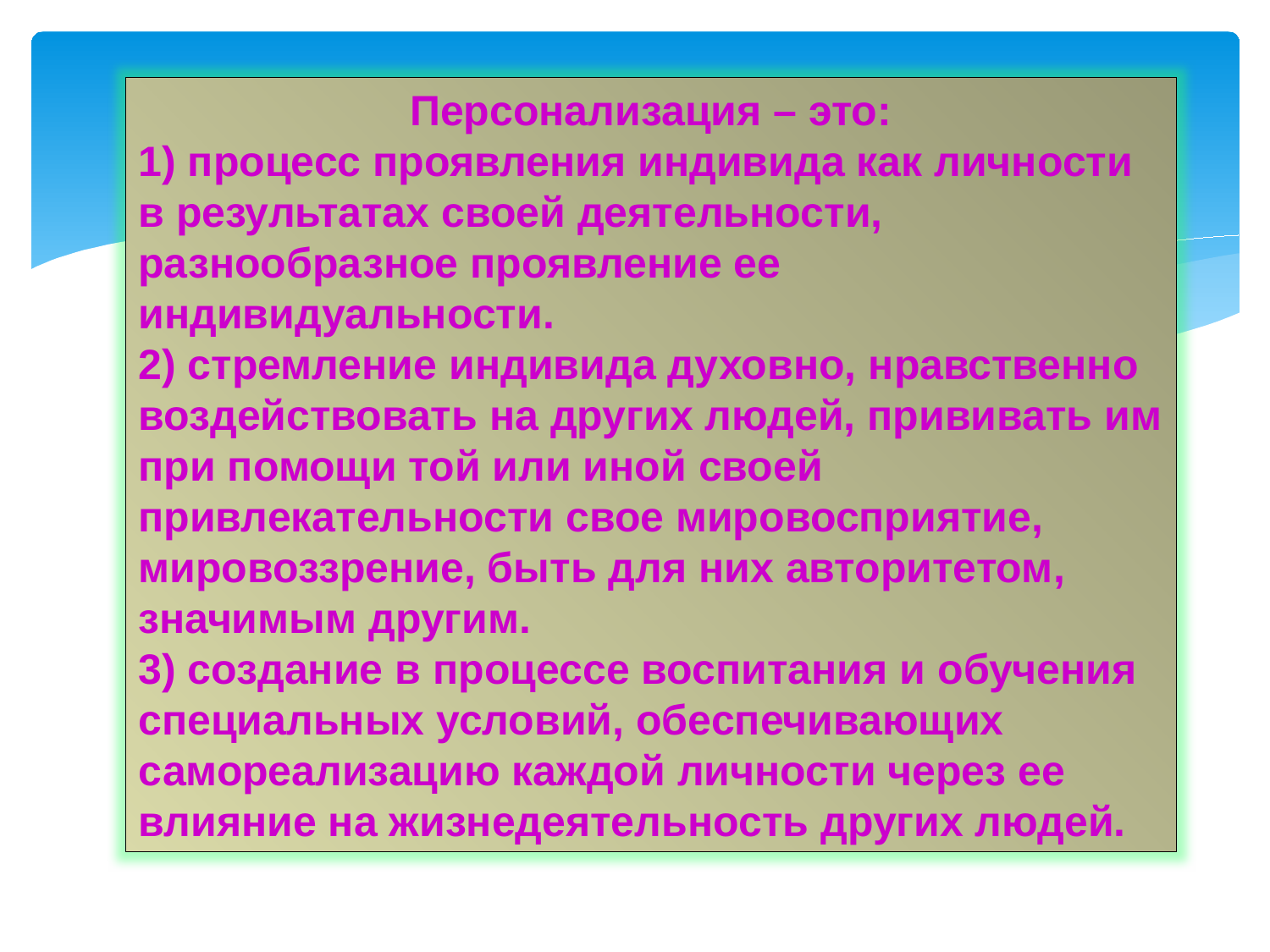

Персонализация – это:
1) процесс проявления индивида как личности в результатах своей деятельности, разнообразное проявление ее индивидуальности.
2) стремление индивида духовно, нравственно воздействовать на других людей, прививать им при помощи той или иной своей привлекательности свое мировосприятие, мировоззрение, быть для них авторитетом, значимым другим.
3) создание в процессе воспитания и обучения специальных условий, обеспечивающих самореализацию каждой личности через ее влияние на жизнедеятельность других людей.